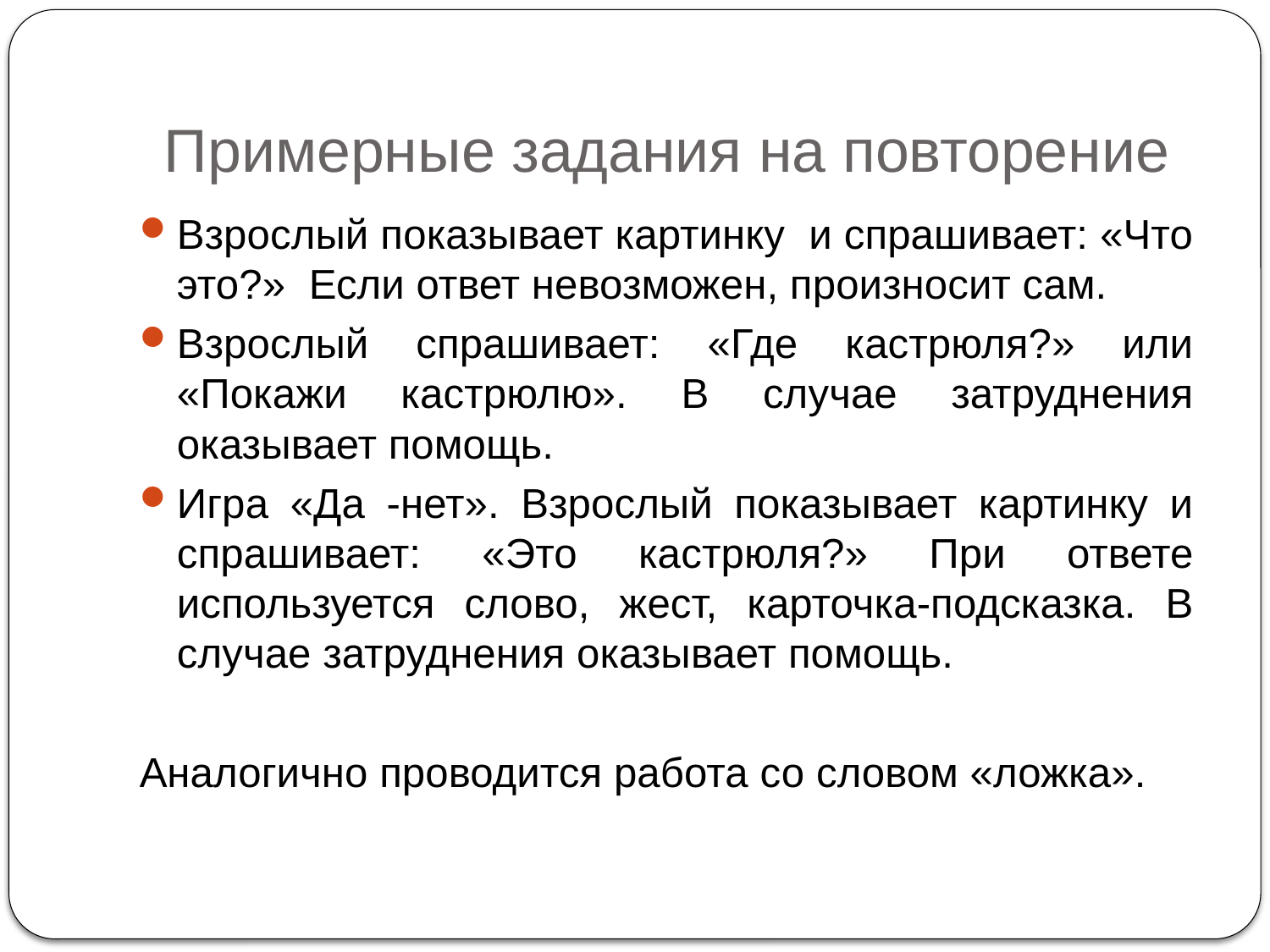

# Примерные задания на повторение
Взрослый показывает картинку  и спрашивает: «Что это?»  Если ответ невозможен, произносит сам.
Взрослый спрашивает: «Где кастрюля?» или «Покажи кастрюлю». В случае затруднения оказывает помощь.
Игра «Да -нет». Взрослый показывает картинку и спрашивает: «Это кастрюля?» При ответе используется слово, жест, карточка-подсказка. В случае затруднения оказывает помощь.

Аналогично проводится работа со словом «ложка».